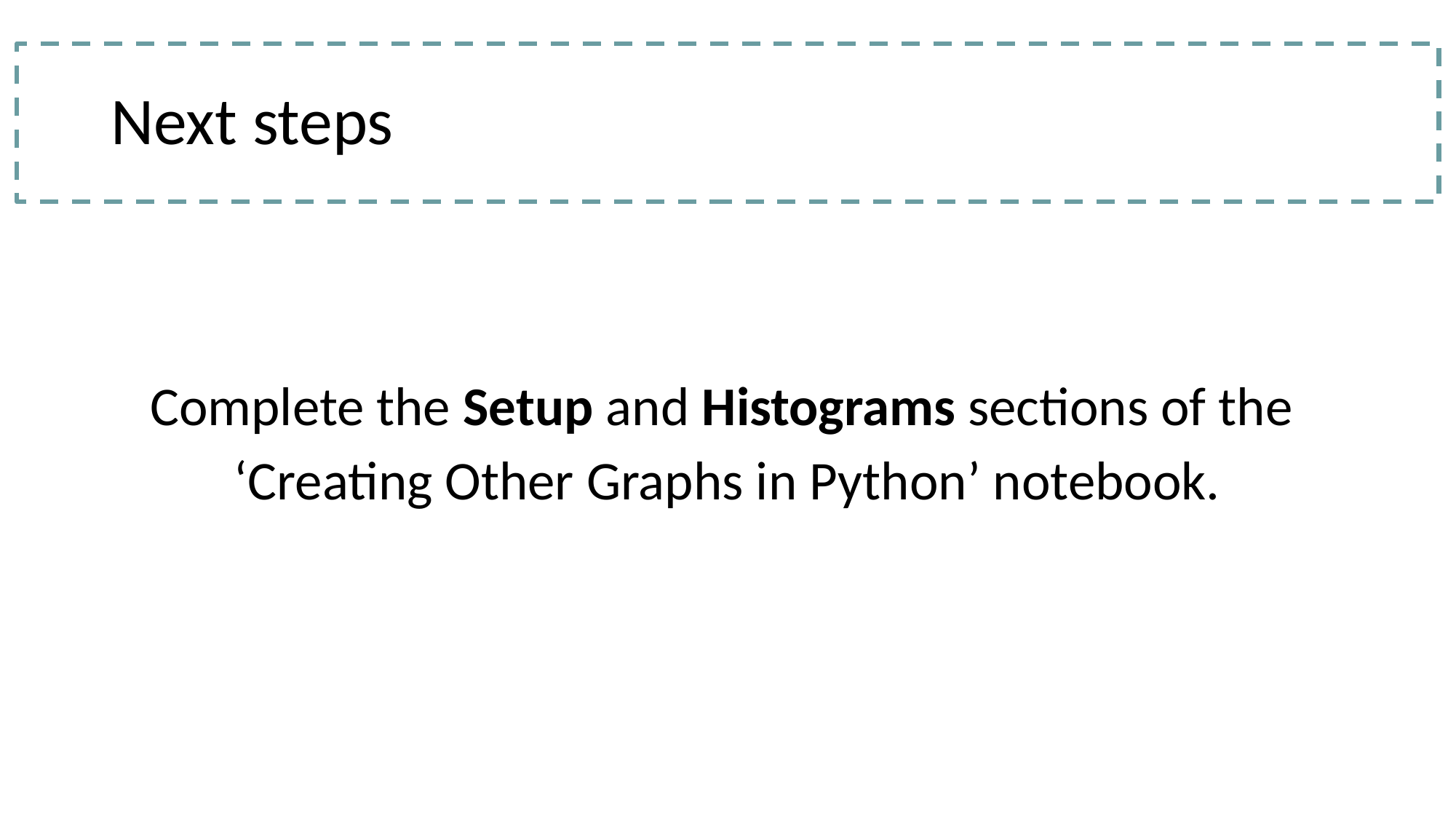

# Next steps

Complete the Setup and Histograms sections of the
‘Creating Other Graphs in Python’ notebook.